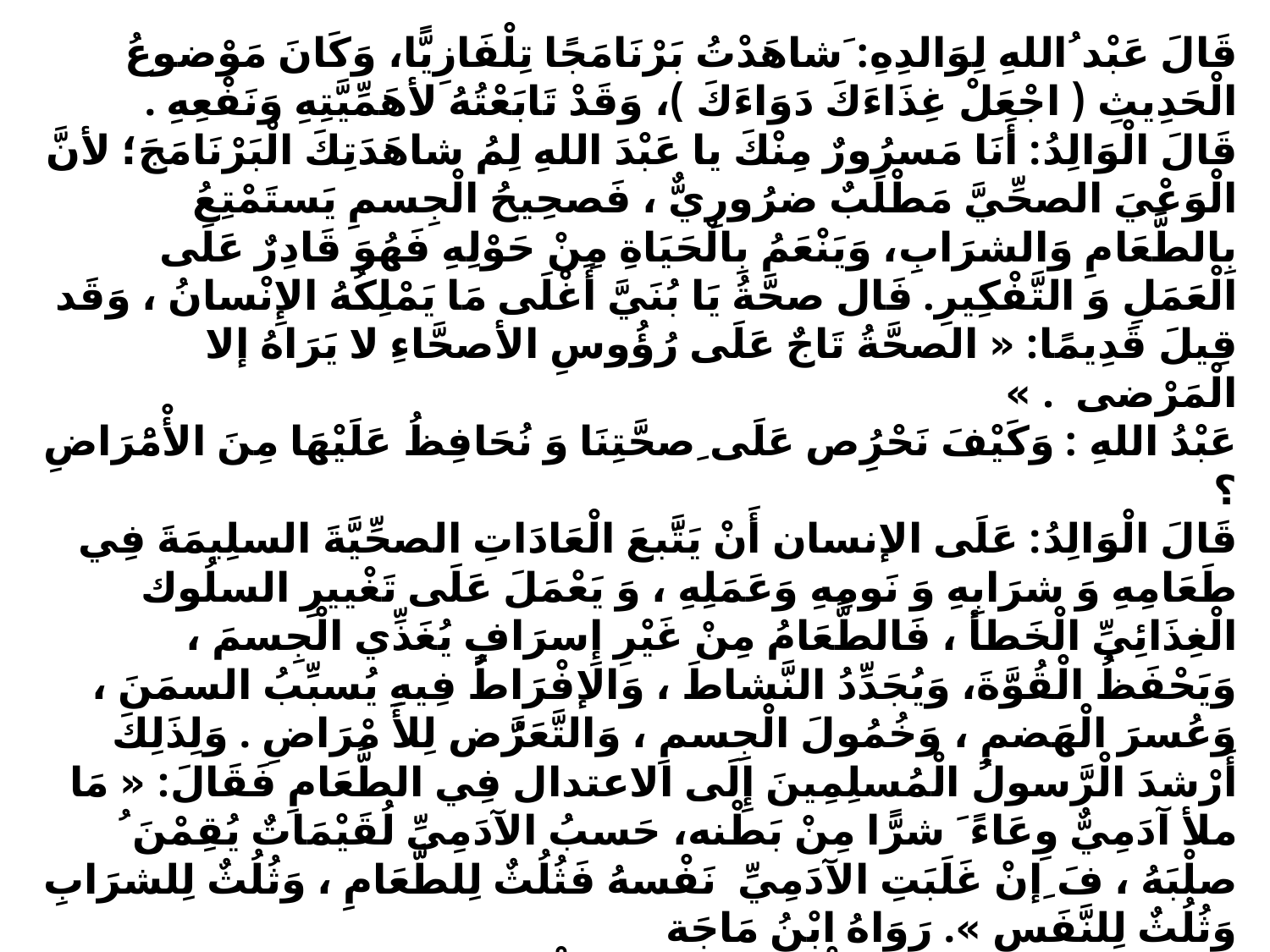

قَالَ عَبْد ُاللهِ لِوَالدِهِ: َشاهَدْتُ بَرْنَامَجًا تِلْفَازِيًّا، وَكَانَ مَوْضوعُ الْحَدِيثِ ( اجْعَلْ غِذَاءَكَ دَوَاءَكَ )، وَقَدْ تَابَعْتُهُ لأهَمِّيَّتِهِ وَنَفْعِهِ .
قَالَ الْوَالِدُ: أَنَا مَسرُورٌ مِنْكَ يا عَبْدَ اللهِ لِمُ شاهَدَتِكَ الْبَرْنَامَجَ؛ لأنَّ الْوَعْيَ الصحِّيَّ مَطْلَبٌ ضرُورِيٌّ ، فَصحِيحُ الْجِسمِ يَستَمْتِعُ بِالطَّعَامِ وَالشرَابِ، وَيَنْعَمُ بِالْحَيَاةِ مِنْ حَوْلِهِ فَهُوَ قَادِرٌ عَلَى الْعَمَلِ وَ التَّفْكِيرِ. فَال صحَّةُ يَا بُنَيَّ أَغْلَى مَا يَمْلِكُهُ الإِنْسانُ ، وَقَد قِيلَ قَدِيمًا: « الصحَّةُ تَاجٌ عَلَى رُؤُوسِ الأصحَّاءِ لا يَرَاهُ إلا الْمَرْضى  . »
عَبْدُ اللهِ : وَكَيْفَ نَحْرُِص عَلَى ِصحَّتِنَا وَ نُحَافِظُ عَلَيْهَا مِنَ الأْمَْرَاضِ ؟
قَالَ الْوَالِدُ: عَلَى الإنسان أَنْ يَتََّبعَ الْعَادَاتِ الصحِّيَّةَ السلِيمَةَ فِي طَعَامِهِ وَ شرَابِهِ وَ نَومِهِ وَعَمَلِهِ ، وَ يَعْمَلَ عَلَى تَغْييرِ السلُوك الْغِذَائِيِّ الْخَطأ ، فَالطَّعَامُ مِنْ غَيْرِ إِسرَافٍ يُغَذِّي الْجِسمَ ، وَيَحْفَظُ الْقُوَّةَ، وَيُجَدِّدُ النَّشاطَ ، وَالإفْرَاطُ فِيهِ يُسبِّبُ السمَنَ ، وَعُسرَ الْهَضمِ ، وَخُمُولَ الْجِسمِ ، وَالتَّعَرَُّض لِلأَ مْرَاضِ . وَلِذَلِكَ أَرْشدَ الْرَّسولُ الْمُسلِمِينَ إِلَى الاعتدال فِي الطَّعَامِ فَقَالَ: « مَا ملأ آدَمِيٌّ وِعَاءً َ شرًّا مِنْ بَطْنه، حَسبُ الآدَمِيِّ لُقَيْمَاتٌ يُقِمْنَ ُ صلْبَهُ ، فَ ِإنْ غَلَبَتِ الآدَمِيِّ  نَفْسهُ فَثُلُثٌ لِلطَّعَامِ ، وَثُلُثٌ لِلشرَابِ وَثُلُثٌ لِلنَّفَسِ ». رَوَاهُ ابْنُ مَاجَة
عَبْدُ اللهِ: وَمَا صفَاتُ الْغِذَاءِ الصحِّيِّ الْمُفِيدِ ؟
الْوَالِدُ : يَكُونُ الْغِذَاءُ ِصحِّيًّا وَمُفِيدًا إِذَا كَانَ مُتَنَوِّعًا وَنَظِيفًَا وَمُحْتَفِظًَا بِفَوَائِدِهِ الْغِذَائِيَّةِ، وَمُحْتَوِيًا الْعَنَا صرَ الَّتِي يَحْتَاجُ  إِلَيْهَا الْجِسمُ ، مِثْلُ : تَنَاولِ الْخَضرَاوَاتِ وَالْفَوَاكِهِ الطَازَجَةِ واللُّحُومِ وَالأْلبَانِ وَالْحُبُوبِ، فَالِْإنْسانُ يَأْكُلُ لِيَعِيشَ ، و لا يَعِيش لِيَأْكُلَ .